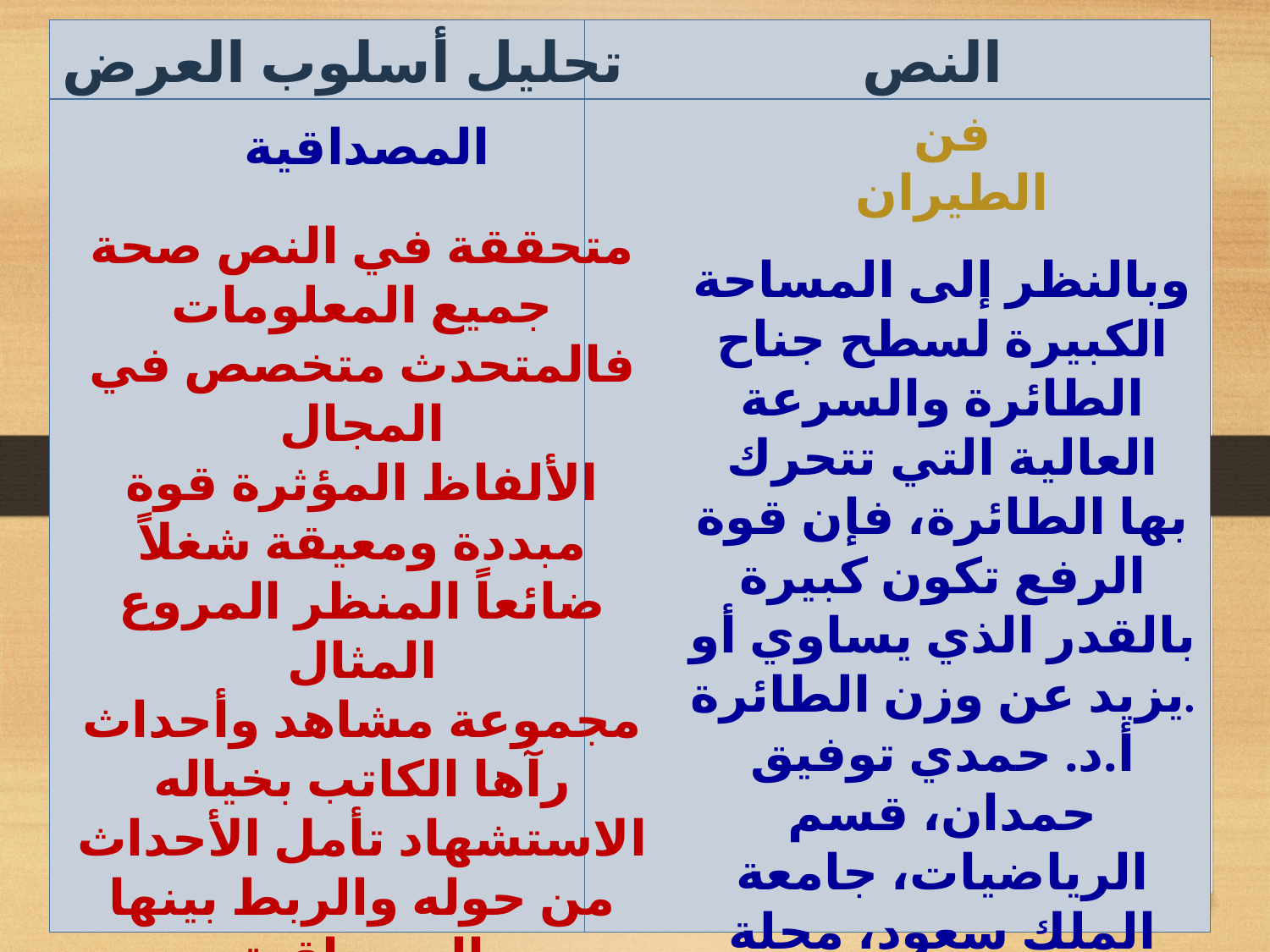

|  |  |
| --- | --- |
|  |  |
تحليل أسلوب العرض
النص
فن الطيران
المصداقية
متحققة في النص صحة جميع المعلومات فالمتحدث متخصص في المجال
الألفاظ المؤثرة قوة مبددة ومعيقة شغلاً ضائعاً المنظر المروع
المثال
مجموعة مشاهد وأحداث رآها الكاتب بخياله
الاستشهاد تأمل الأحداث من حوله والربط بينها
المصداقية
متحققة النص
وبالنظر إلى المساحة الكبيرة لسطح جناح الطائرة والسرعة العالية التي تتحرك بها الطائرة، فإن قوة الرفع تكون كبيرة بالقدر الذي يساوي أو يزيد عن وزن الطائرة.
أ.د. حمدي توفيق حمدان، قسم الرياضيات، جامعة الملك سعود، مجلة أفكار، العدد الثالث جمادي الأولى 1415هـ.